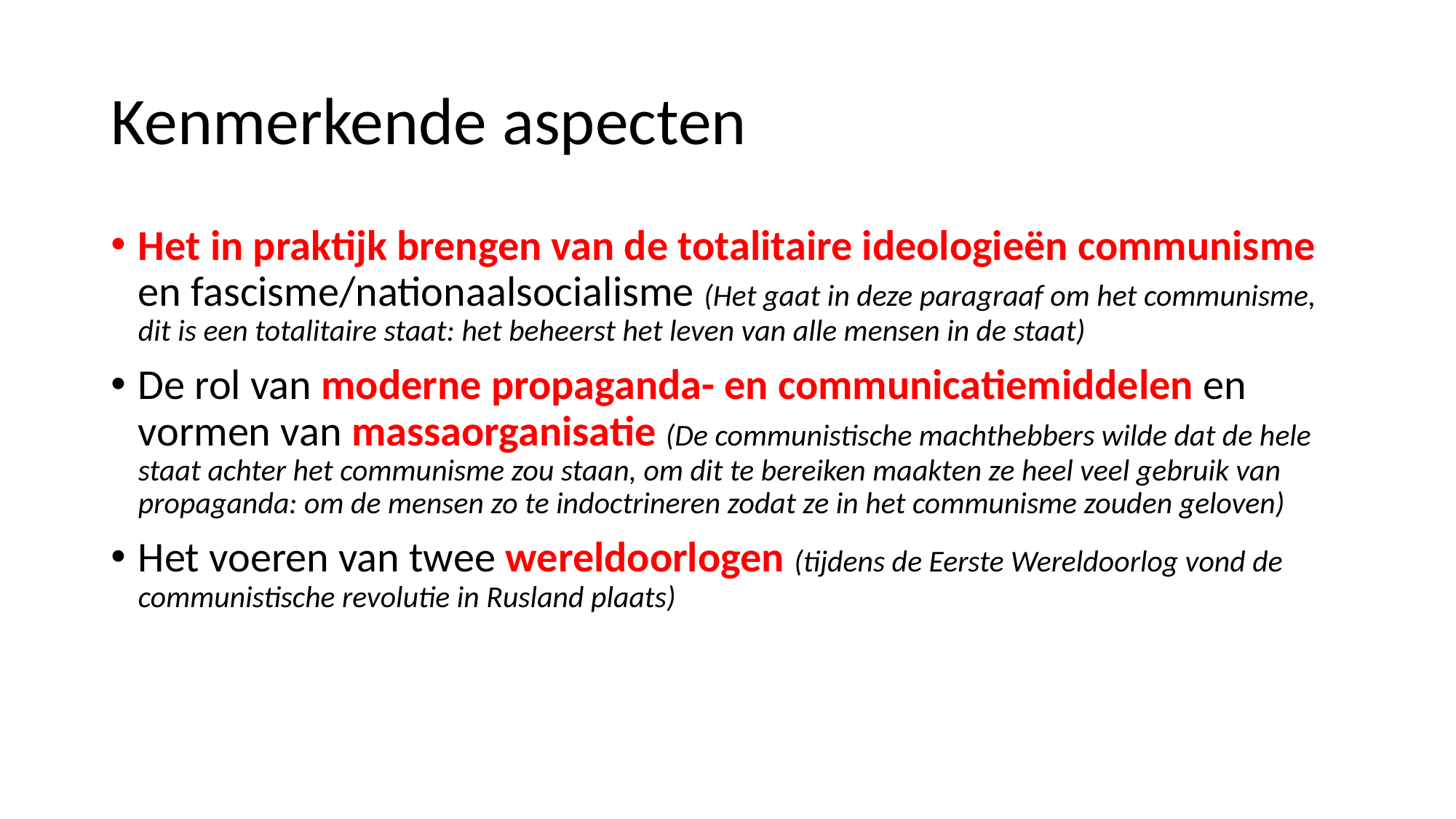

# Kenmerkende aspecten
Het in praktijk brengen van de totalitaire ideologieën communisme en fascisme/nationaalsocialisme (Het gaat in deze paragraaf om het communisme, dit is een totalitaire staat: het beheerst het leven van alle mensen in de staat)
De rol van moderne propaganda- en communicatiemiddelen en vormen van massaorganisatie (De communistische machthebbers wilde dat de hele staat achter het communisme zou staan, om dit te bereiken maakten ze heel veel gebruik van propaganda: om de mensen zo te indoctrineren zodat ze in het communisme zouden geloven)
Het voeren van twee wereldoorlogen (tijdens de Eerste Wereldoorlog vond de communistische revolutie in Rusland plaats)